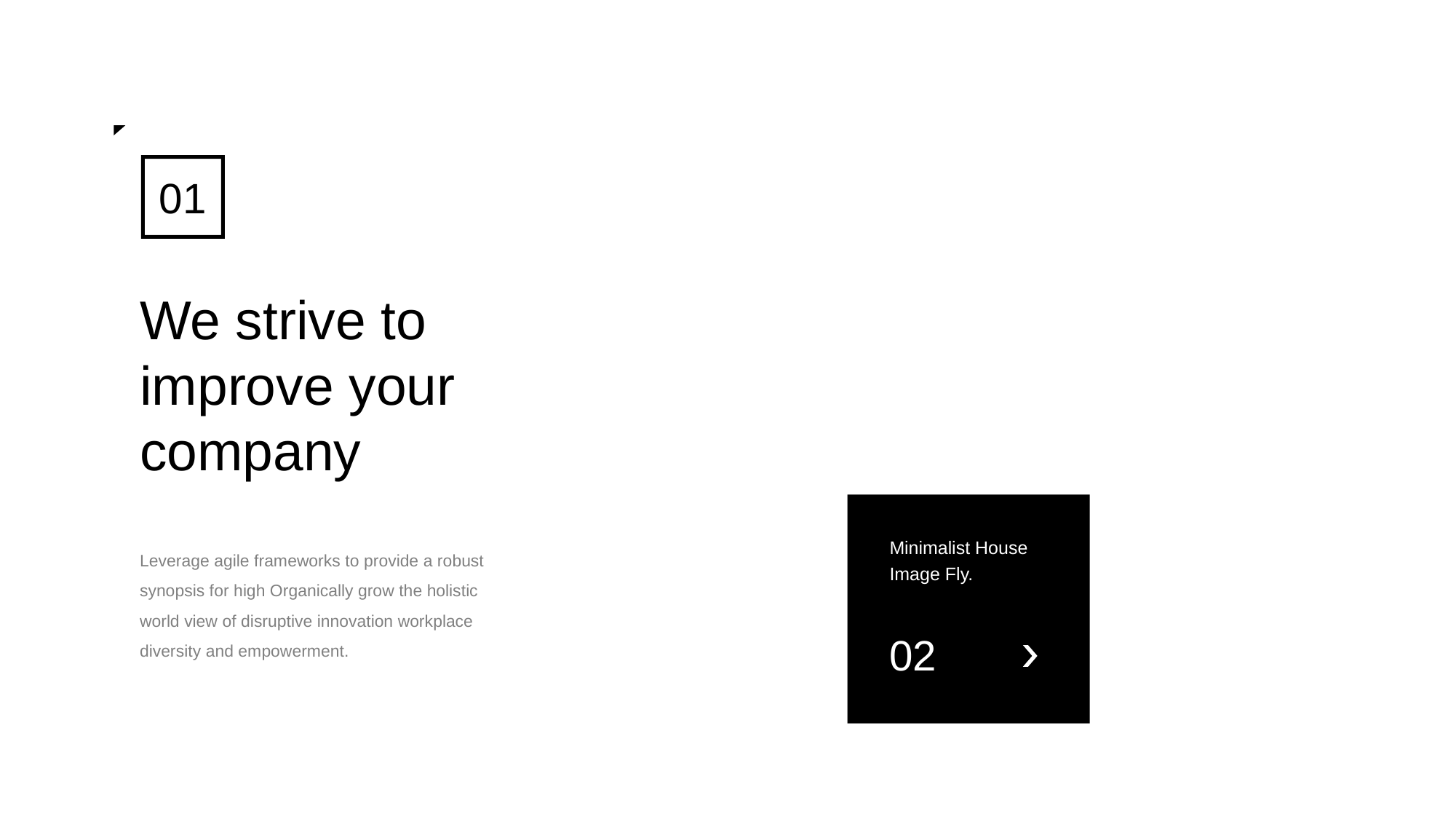

01
We strive to improve your company

Minimalist House Image Fly.
Leverage agile frameworks to provide a robust synopsis for high Organically grow the holistic world view of disruptive innovation workplace diversity and empowerment.
02